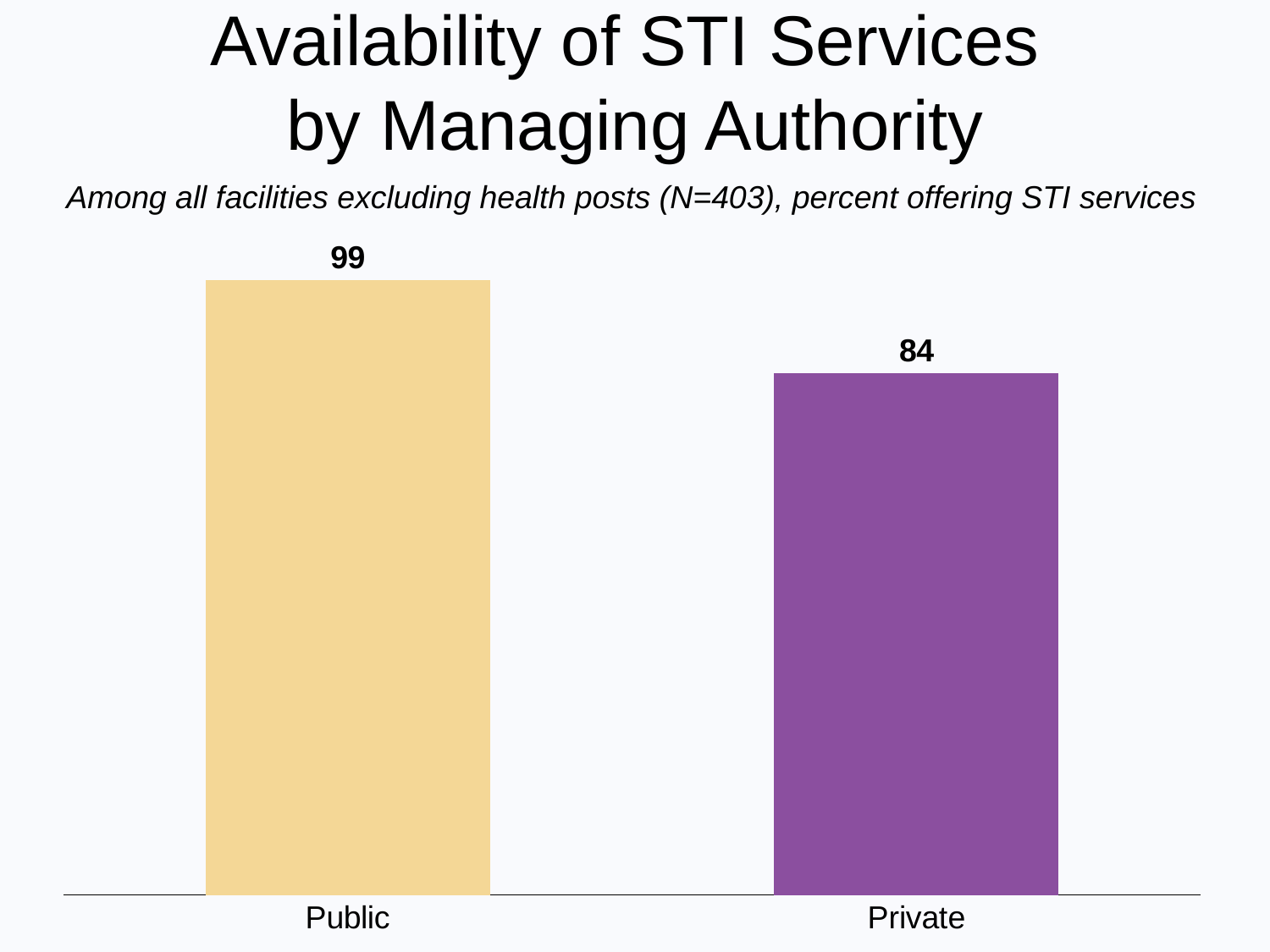

Availability of STI Services
by Managing Authority
Among all facilities excluding health posts (N=403), percent offering STI services

### Chart

| Category |  |
|---|---|
| Public | 99.0 |
| Private | 84.0 |